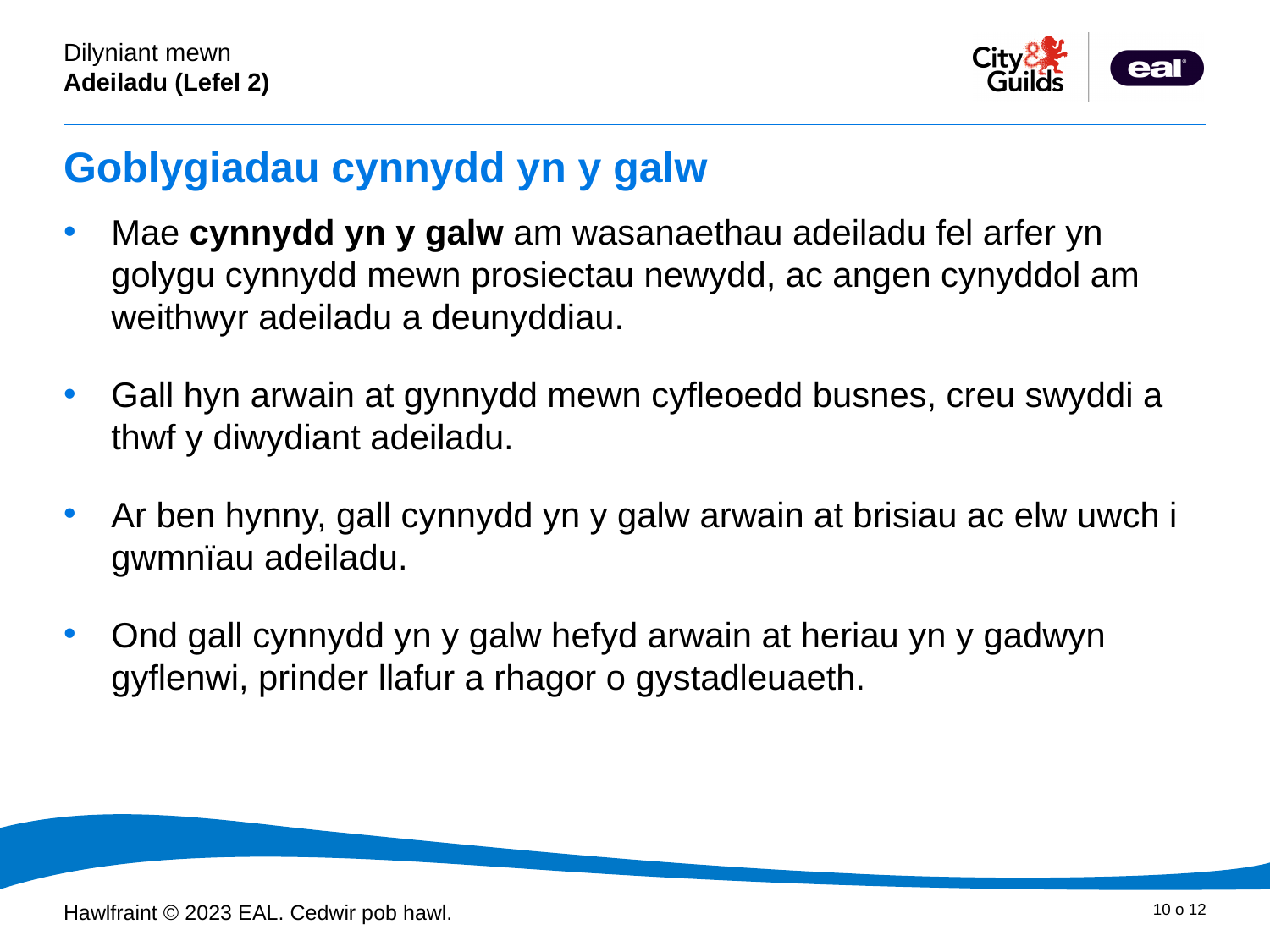

# Goblygiadau cynnydd yn y galw
Mae cynnydd yn y galw am wasanaethau adeiladu fel arfer yn golygu cynnydd mewn prosiectau newydd, ac angen cynyddol am weithwyr adeiladu a deunyddiau.
Gall hyn arwain at gynnydd mewn cyfleoedd busnes, creu swyddi a thwf y diwydiant adeiladu.
Ar ben hynny, gall cynnydd yn y galw arwain at brisiau ac elw uwch i gwmnïau adeiladu.
Ond gall cynnydd yn y galw hefyd arwain at heriau yn y gadwyn gyflenwi, prinder llafur a rhagor o gystadleuaeth.